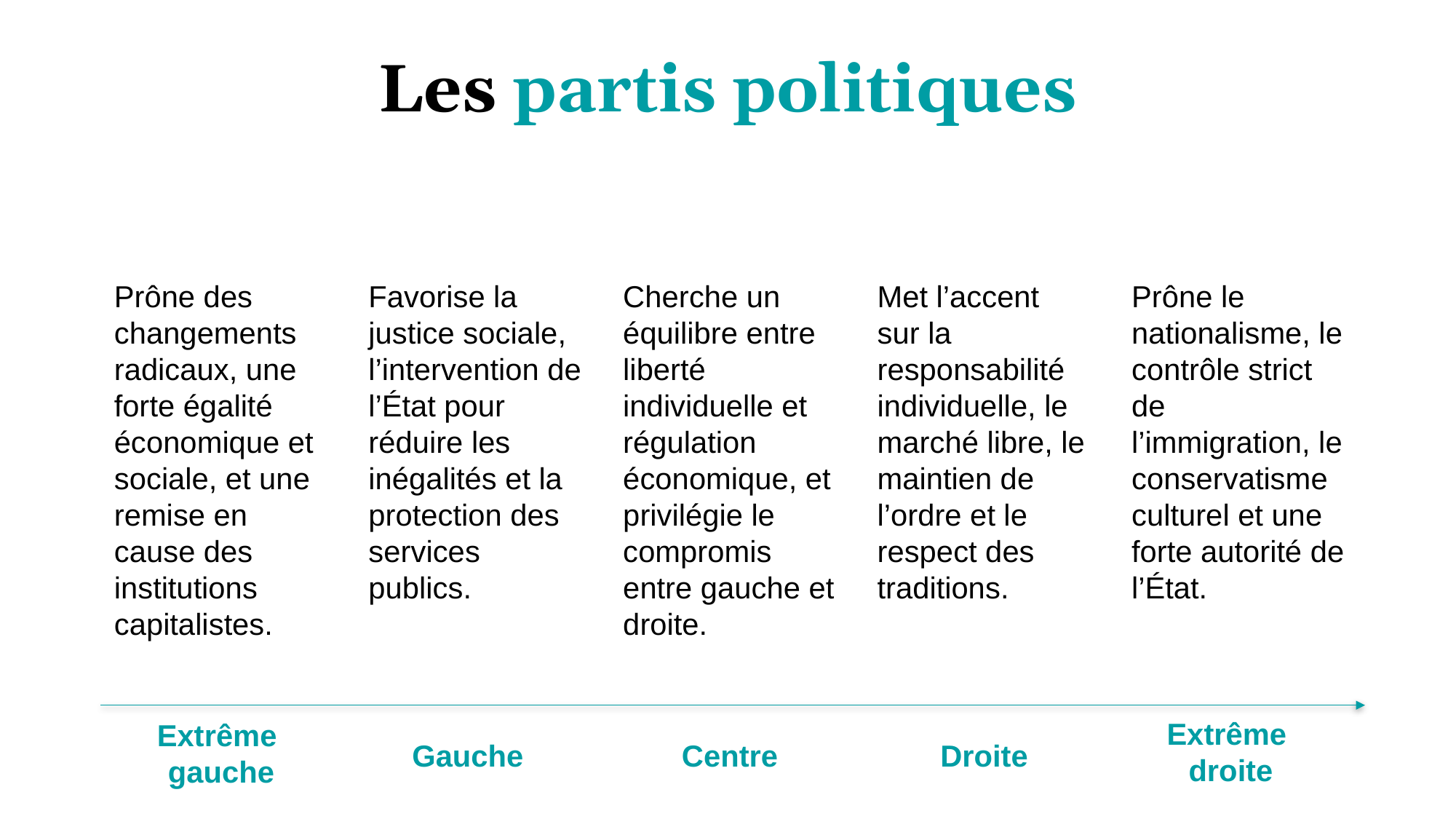

# Les partis politiques
Prône des changements radicaux, une forte égalité économique et sociale, et une remise en cause des institutions capitalistes.
Favorise la justice sociale, l’intervention de l’État pour réduire les inégalités et la protection des services publics.
Cherche un équilibre entre liberté individuelle et régulation économique, et privilégie le compromis entre gauche et droite.
Met l’accent sur la responsabilité individuelle, le marché libre, le maintien de l’ordre et le respect des traditions.
Prône le nationalisme, le contrôle strict de l’immigration, le conservatisme culturel et une forte autorité de l’État.
Extrême
droite
Extrême
gauche
Gauche
Centre
Droite